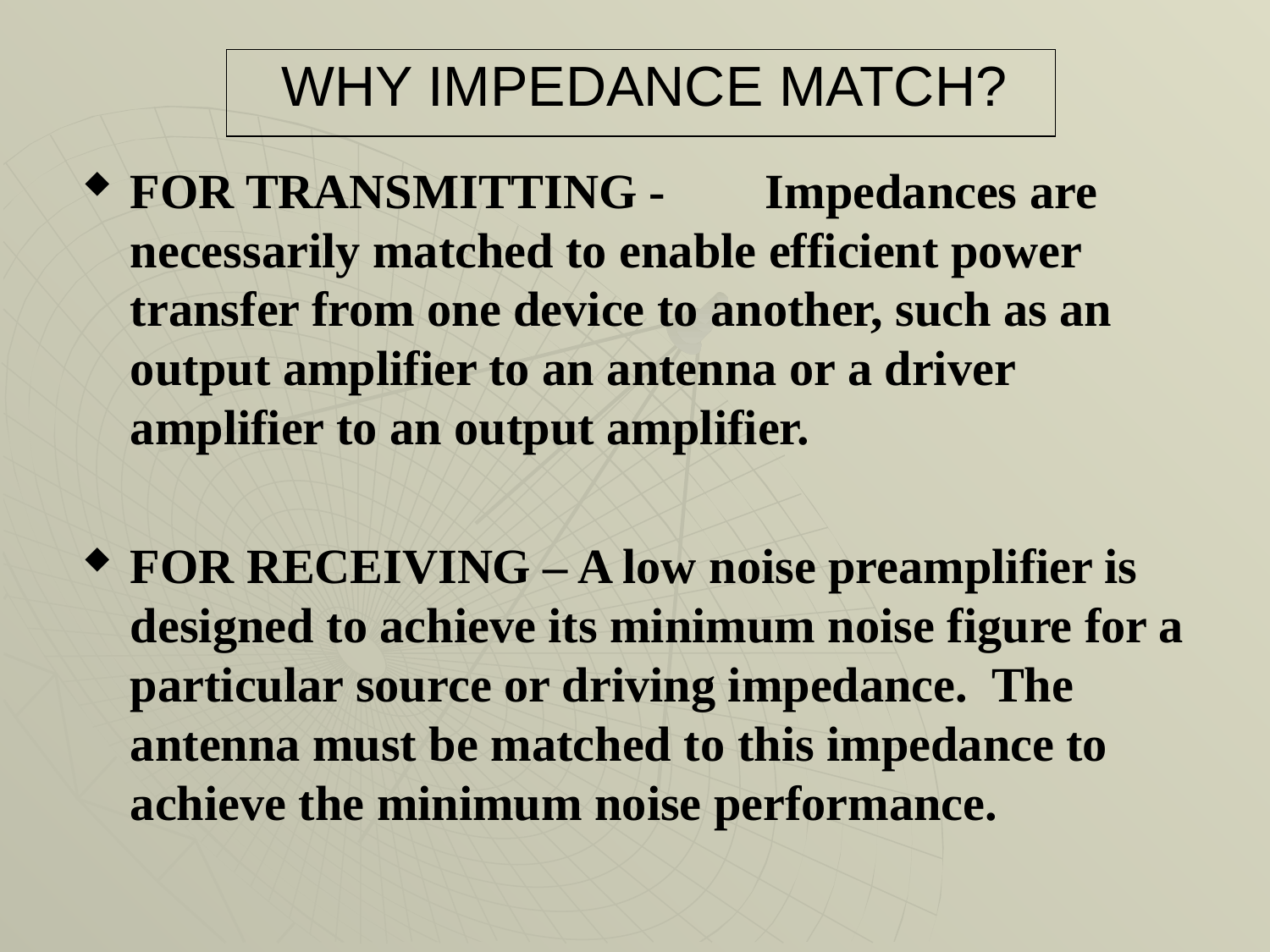

# WHY IMPEDANCE MATCH?

FOR TRANSMITTING - 	Impedances are necessarily matched to enable efficient power transfer from one device to another, such as an output amplifier to an antenna or a driver amplifier to an output amplifier.

FOR RECEIVING – A low noise preamplifier is designed to achieve its minimum noise figure for a particular source or driving impedance.  The antenna must be matched to this impedance to achieve the minimum noise performance.